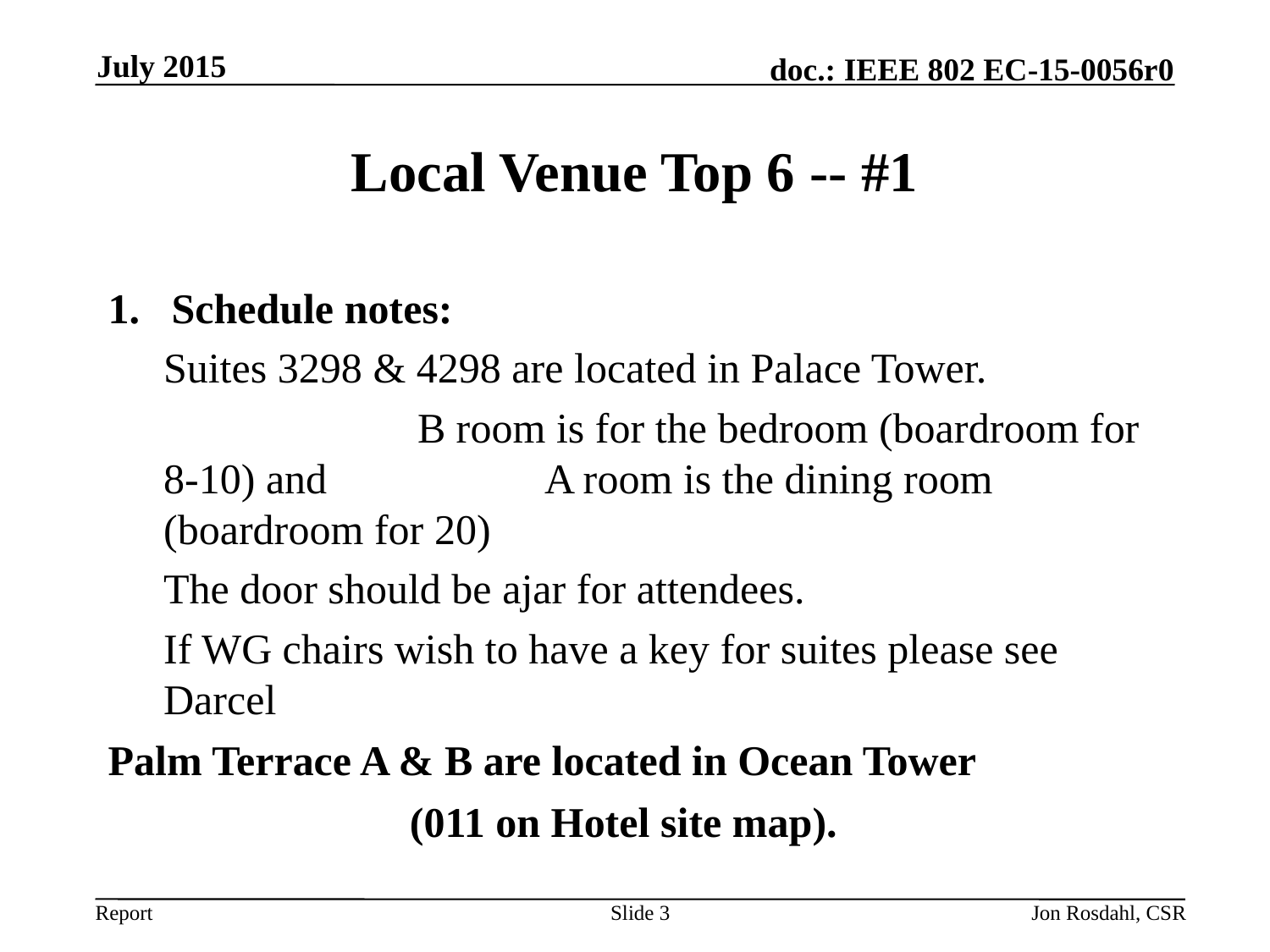

July 2015
# Local Venue Top 6 -- #1
Schedule notes:
Suites 3298 & 4298 are located in Palace Tower.
		B room is for the bedroom (boardroom for 8-10) and 		A room is the dining room (boardroom for 20)
The door should be ajar for attendees.
If WG chairs wish to have a key for suites please see Darcel
Palm Terrace A & B are located in Ocean Tower
			(011 on Hotel site map).
Slide 3
Jon Rosdahl, CSR